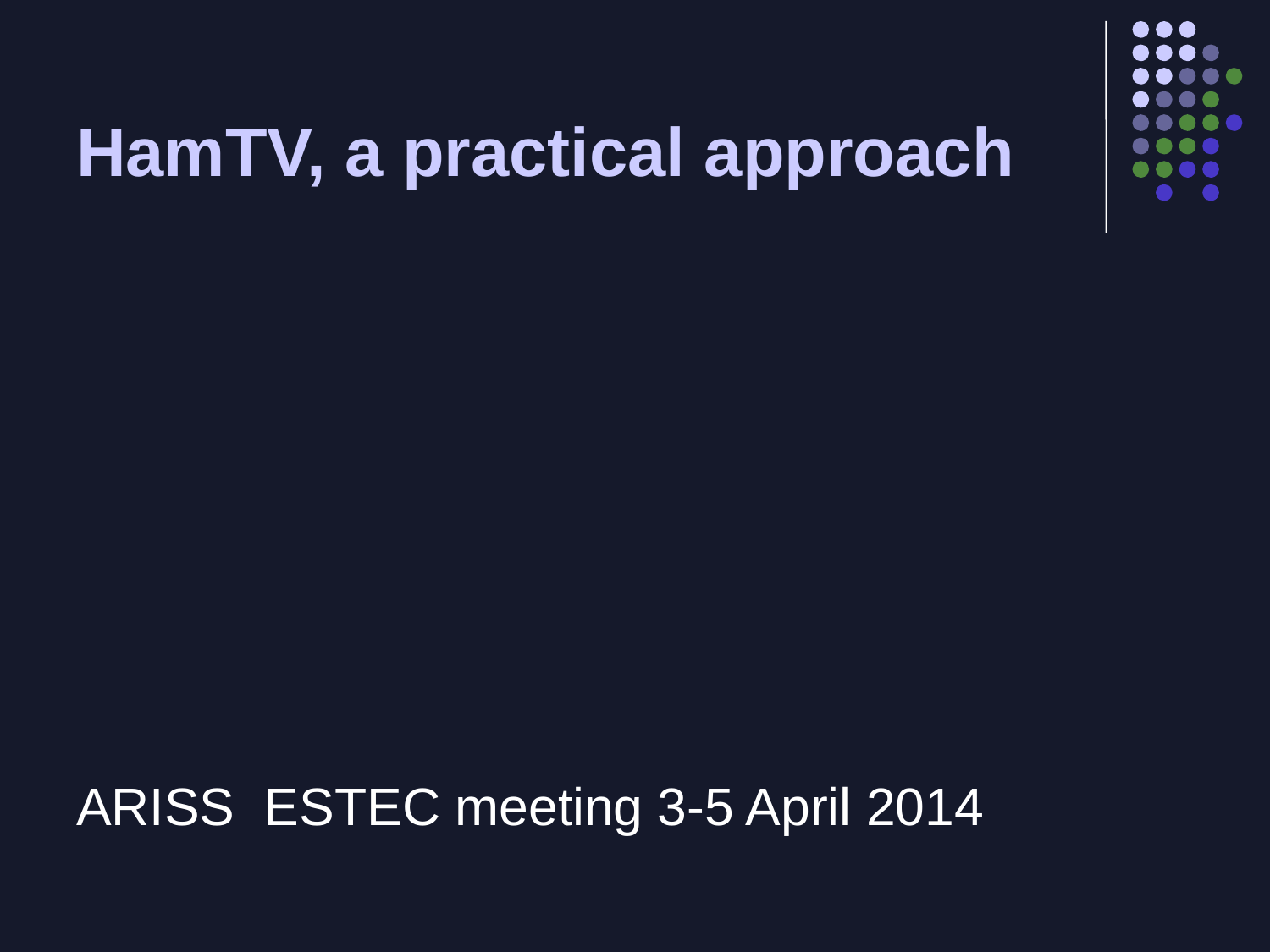

# HamTV, a practical approach
ARISS  ESTEC meeting 3-5 April 2014